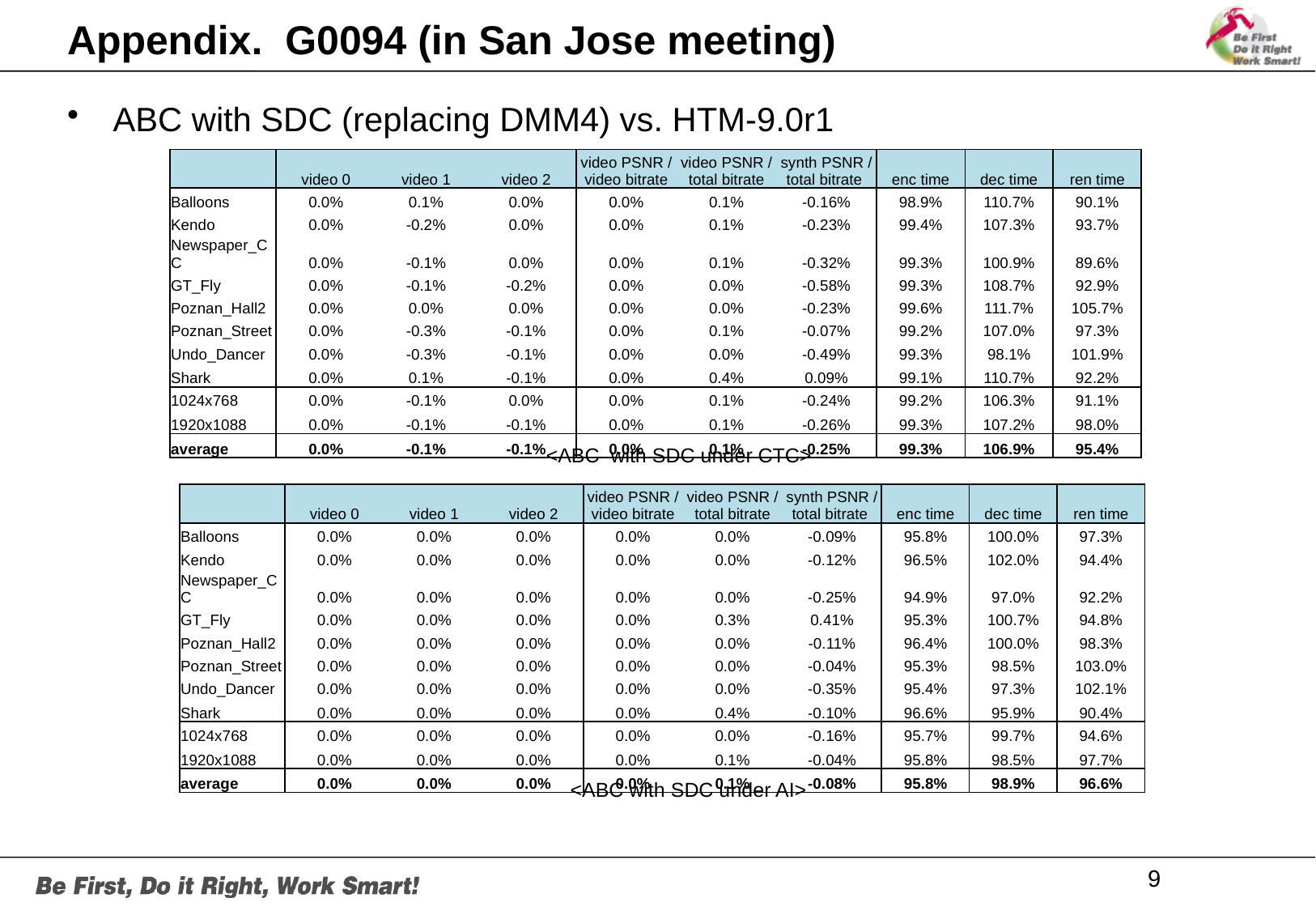

# Appendix.  G0094 (in San Jose meeting)
ABC with SDC (replacing DMM4) vs. HTM-9.0r1
|  | video 0 | video 1 | video 2 | video PSNR / video bitrate | video PSNR / total bitrate | synth PSNR / total bitrate | enc time | dec time | ren time |
| --- | --- | --- | --- | --- | --- | --- | --- | --- | --- |
| Balloons | 0.0% | 0.1% | 0.0% | 0.0% | 0.1% | -0.16% | 98.9% | 110.7% | 90.1% |
| Kendo | 0.0% | -0.2% | 0.0% | 0.0% | 0.1% | -0.23% | 99.4% | 107.3% | 93.7% |
| Newspaper\_CC | 0.0% | -0.1% | 0.0% | 0.0% | 0.1% | -0.32% | 99.3% | 100.9% | 89.6% |
| GT\_Fly | 0.0% | -0.1% | -0.2% | 0.0% | 0.0% | -0.58% | 99.3% | 108.7% | 92.9% |
| Poznan\_Hall2 | 0.0% | 0.0% | 0.0% | 0.0% | 0.0% | -0.23% | 99.6% | 111.7% | 105.7% |
| Poznan\_Street | 0.0% | -0.3% | -0.1% | 0.0% | 0.1% | -0.07% | 99.2% | 107.0% | 97.3% |
| Undo\_Dancer | 0.0% | -0.3% | -0.1% | 0.0% | 0.0% | -0.49% | 99.3% | 98.1% | 101.9% |
| Shark | 0.0% | 0.1% | -0.1% | 0.0% | 0.4% | 0.09% | 99.1% | 110.7% | 92.2% |
| 1024x768 | 0.0% | -0.1% | 0.0% | 0.0% | 0.1% | -0.24% | 99.2% | 106.3% | 91.1% |
| 1920x1088 | 0.0% | -0.1% | -0.1% | 0.0% | 0.1% | -0.26% | 99.3% | 107.2% | 98.0% |
| average | 0.0% | -0.1% | -0.1% | 0.0% | 0.1% | -0.25% | 99.3% | 106.9% | 95.4% |
<ABC  with SDC under CTC>
|  | video 0 | video 1 | video 2 | video PSNR / video bitrate | video PSNR / total bitrate | synth PSNR / total bitrate | enc time | dec time | ren time |
| --- | --- | --- | --- | --- | --- | --- | --- | --- | --- |
| Balloons | 0.0% | 0.0% | 0.0% | 0.0% | 0.0% | -0.09% | 95.8% | 100.0% | 97.3% |
| Kendo | 0.0% | 0.0% | 0.0% | 0.0% | 0.0% | -0.12% | 96.5% | 102.0% | 94.4% |
| Newspaper\_CC | 0.0% | 0.0% | 0.0% | 0.0% | 0.0% | -0.25% | 94.9% | 97.0% | 92.2% |
| GT\_Fly | 0.0% | 0.0% | 0.0% | 0.0% | 0.3% | 0.41% | 95.3% | 100.7% | 94.8% |
| Poznan\_Hall2 | 0.0% | 0.0% | 0.0% | 0.0% | 0.0% | -0.11% | 96.4% | 100.0% | 98.3% |
| Poznan\_Street | 0.0% | 0.0% | 0.0% | 0.0% | 0.0% | -0.04% | 95.3% | 98.5% | 103.0% |
| Undo\_Dancer | 0.0% | 0.0% | 0.0% | 0.0% | 0.0% | -0.35% | 95.4% | 97.3% | 102.1% |
| Shark | 0.0% | 0.0% | 0.0% | 0.0% | 0.4% | -0.10% | 96.6% | 95.9% | 90.4% |
| 1024x768 | 0.0% | 0.0% | 0.0% | 0.0% | 0.0% | -0.16% | 95.7% | 99.7% | 94.6% |
| 1920x1088 | 0.0% | 0.0% | 0.0% | 0.0% | 0.1% | -0.04% | 95.8% | 98.5% | 97.7% |
| average | 0.0% | 0.0% | 0.0% | 0.0% | 0.1% | -0.08% | 95.8% | 98.9% | 96.6% |
<ABC with SDC under AI>
9